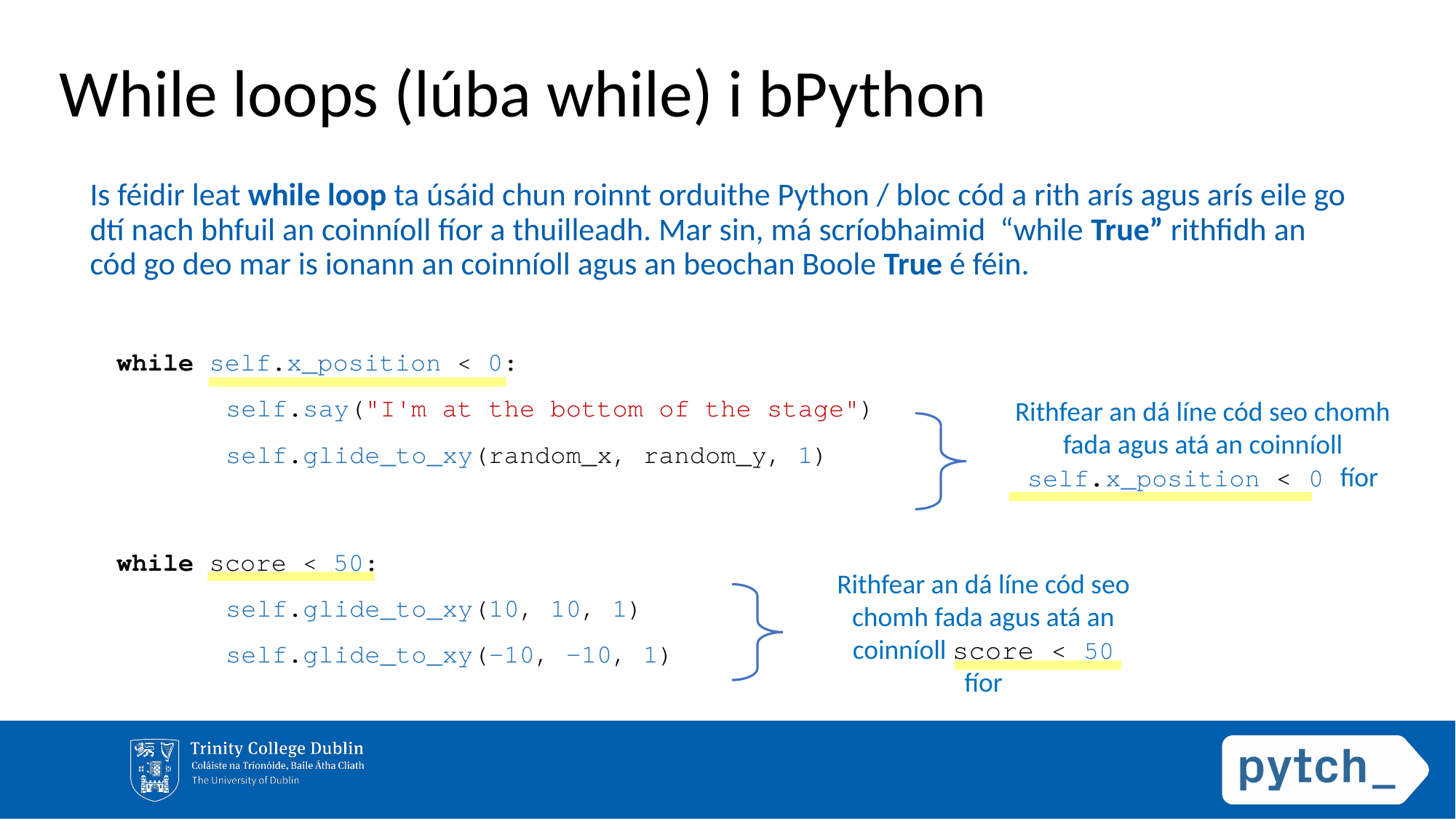

# While loops (lúba while) i bPython
Is féidir leat while loop ta úsáid chun roinnt orduithe Python / bloc cód a rith arís agus arís eile go dtí nach bhfuil an coinníoll fíor a thuilleadh. Mar sin, má scríobhaimid  “while True” rithfidh an cód go deo mar is ionann an coinníoll agus an beochan Boole True é féin.
while self.x_position < 0:
	self.say("I'm at the bottom of the stage")
	self.glide_to_xy(random_x, random_y, 1)
Rithfear an dá líne cód seo chomh fada agus atá an coinníoll self.x_position < 0 fíor

while score < 50:
	self.glide_to_xy(10, 10, 1)
	self.glide_to_xy(-10, -10, 1)
Rithfear an dá líne cód seo chomh fada agus atá an coinníoll score < 50
fíor